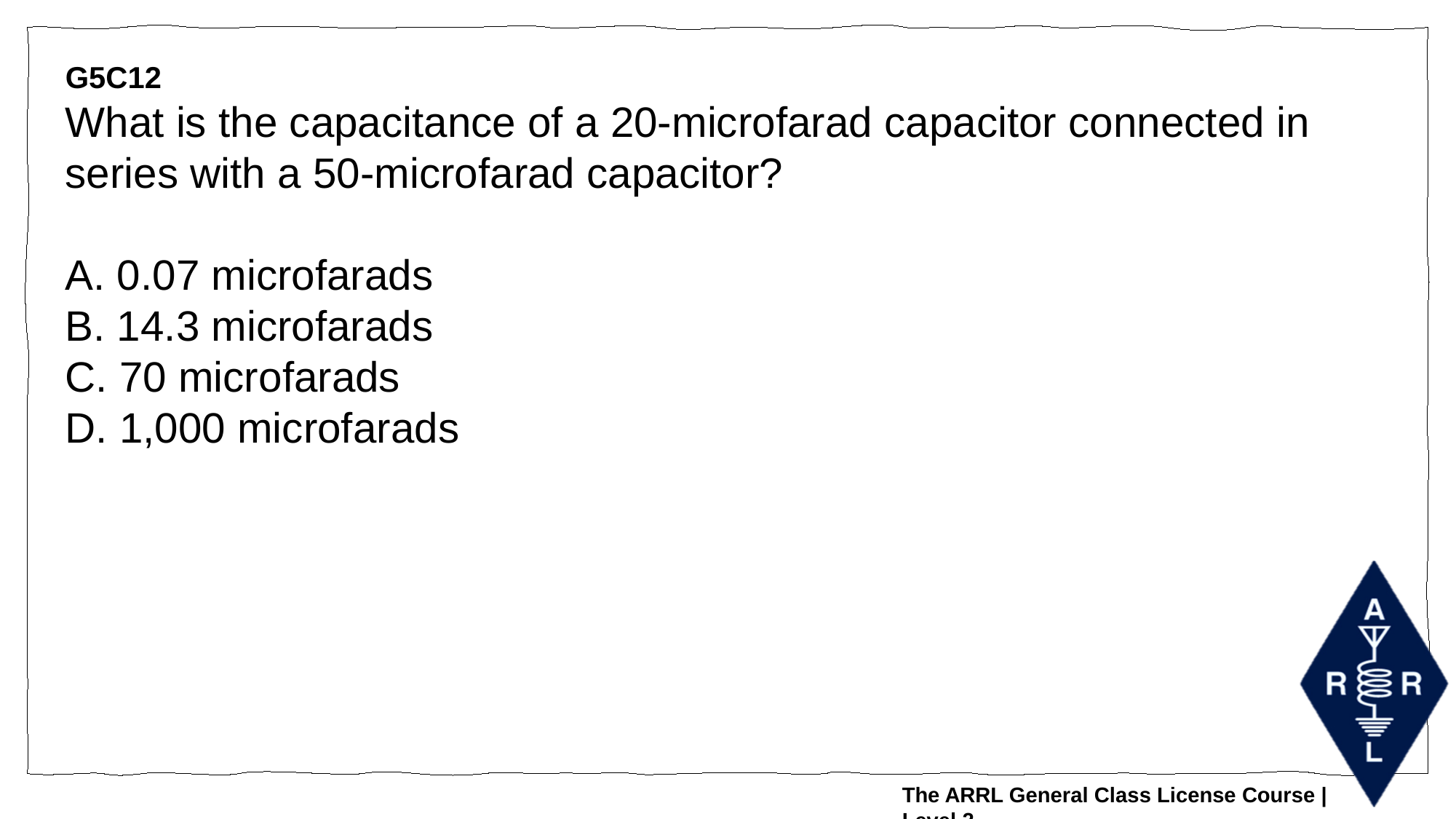

G5C12
What is the capacitance of a 20-microfarad capacitor connected in series with a 50-microfarad capacitor?

A. 0.07 microfarads
B. 14.3 microfarads
C. 70 microfarads
D. 1,000 microfarads